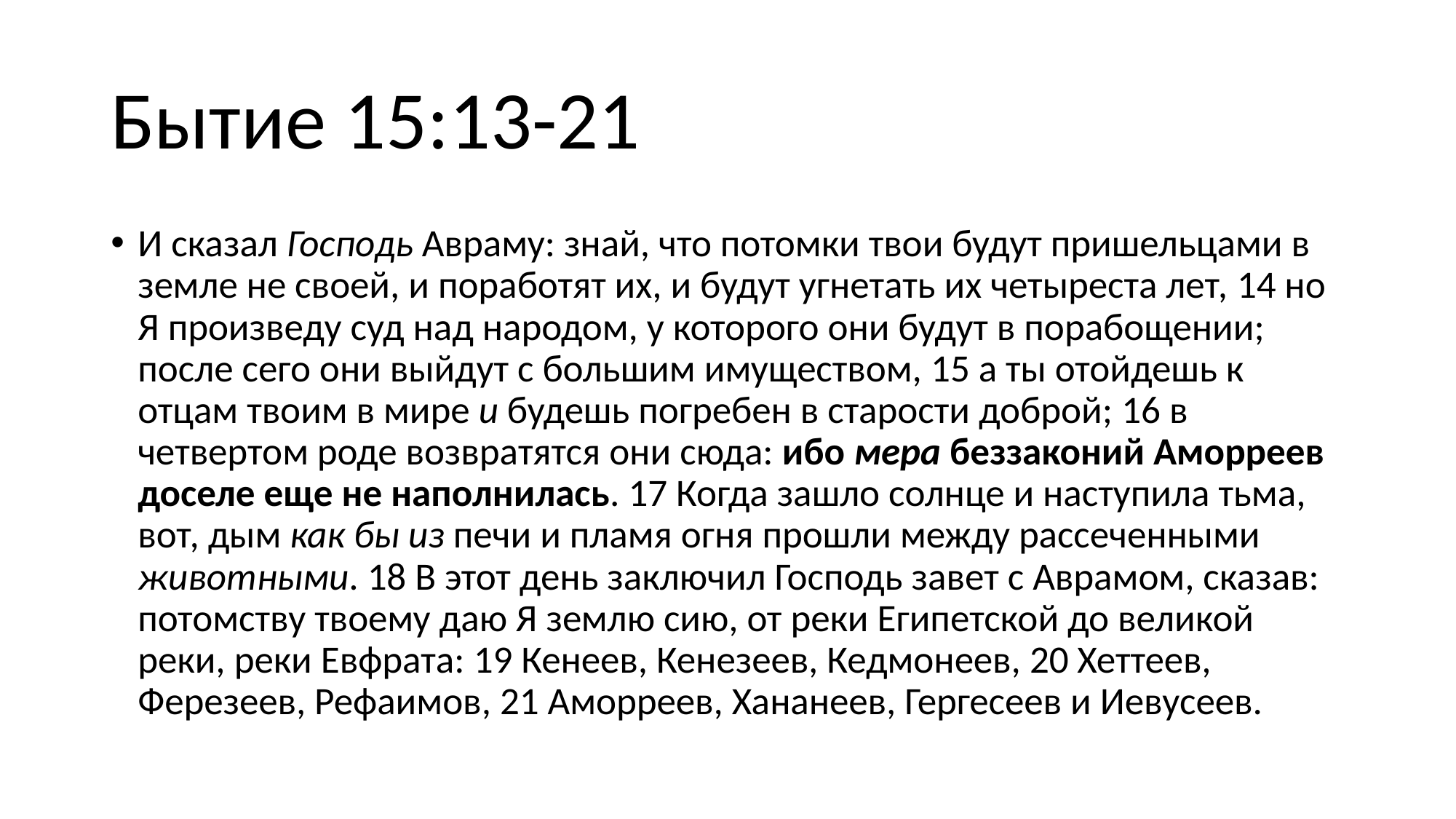

# Бытие 15:13-21
И сказал Господь Авраму: знай, что потомки твои будут пришельцами в земле не своей, и поработят их, и будут угнетать их четыреста лет, 14 но Я произведу суд над народом, у которого они будут в порабощении; после сего они выйдут с большим имуществом, 15 а ты отойдешь к отцам твоим в мире и будешь погребен в старости доброй; 16 в четвертом роде возвратятся они сюда: ибо мера беззаконий Аморреев доселе еще не наполнилась. 17 Когда зашло солнце и наступила тьма, вот, дым как бы из печи и пламя огня прошли между рассеченными животными. 18 В этот день заключил Господь завет с Аврамом, сказав: потомству твоему даю Я землю сию, от реки Египетской до великой реки, реки Евфрата: 19 Кенеев, Кенезеев, Кедмонеев, 20 Хеттеев, Ферезеев, Рефаимов, 21 Аморреев, Хананеев, Гергесеев и Иевусеев.